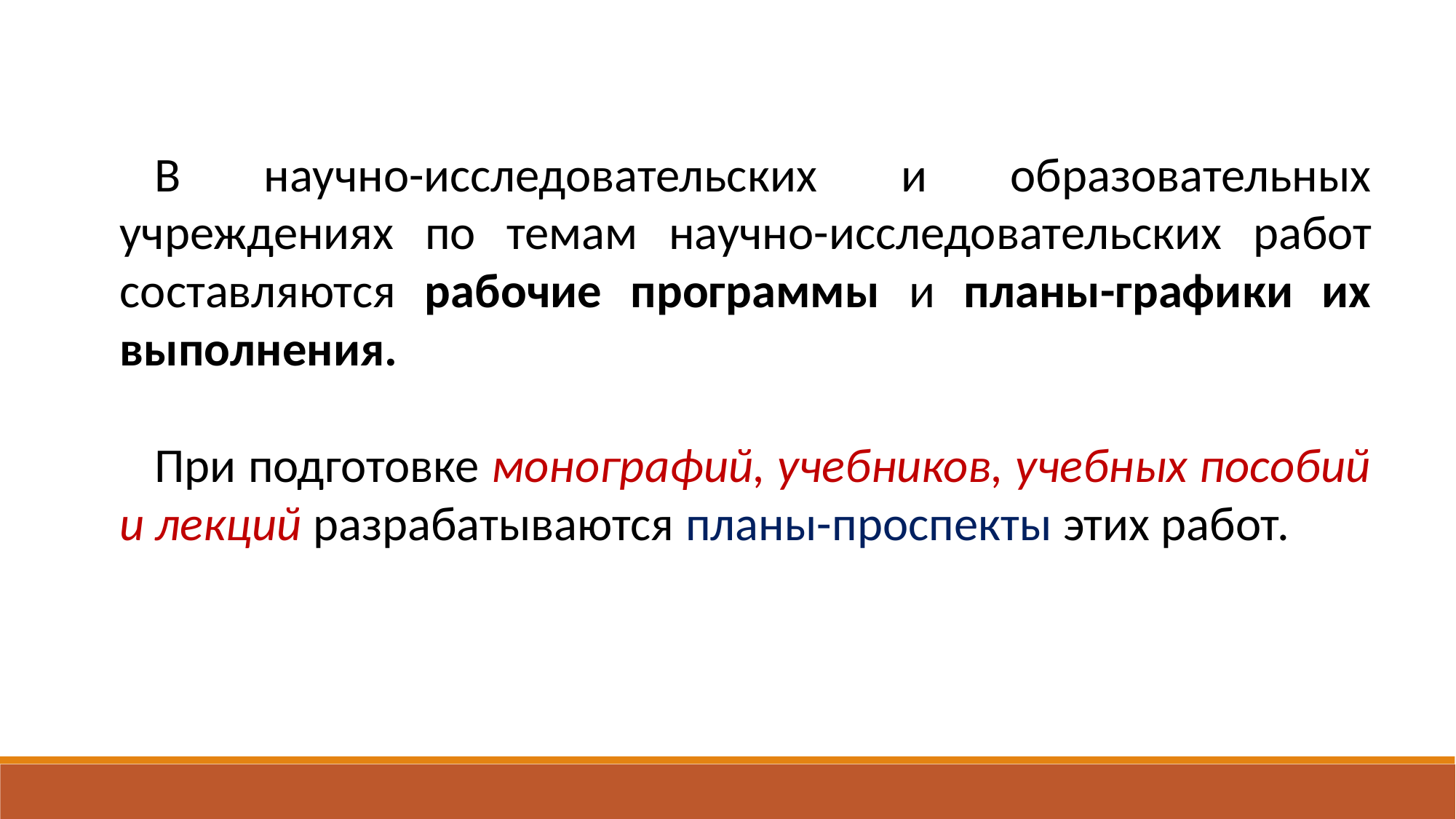

В научно-исследовательских и образовательных учреждениях по темам научно-исследовательских работ составляются рабочие программы и планы-графики их выполнения.

При подготовке монографий, учебников, учебных пособий и лекций разрабатываются планы-проспекты этих работ.